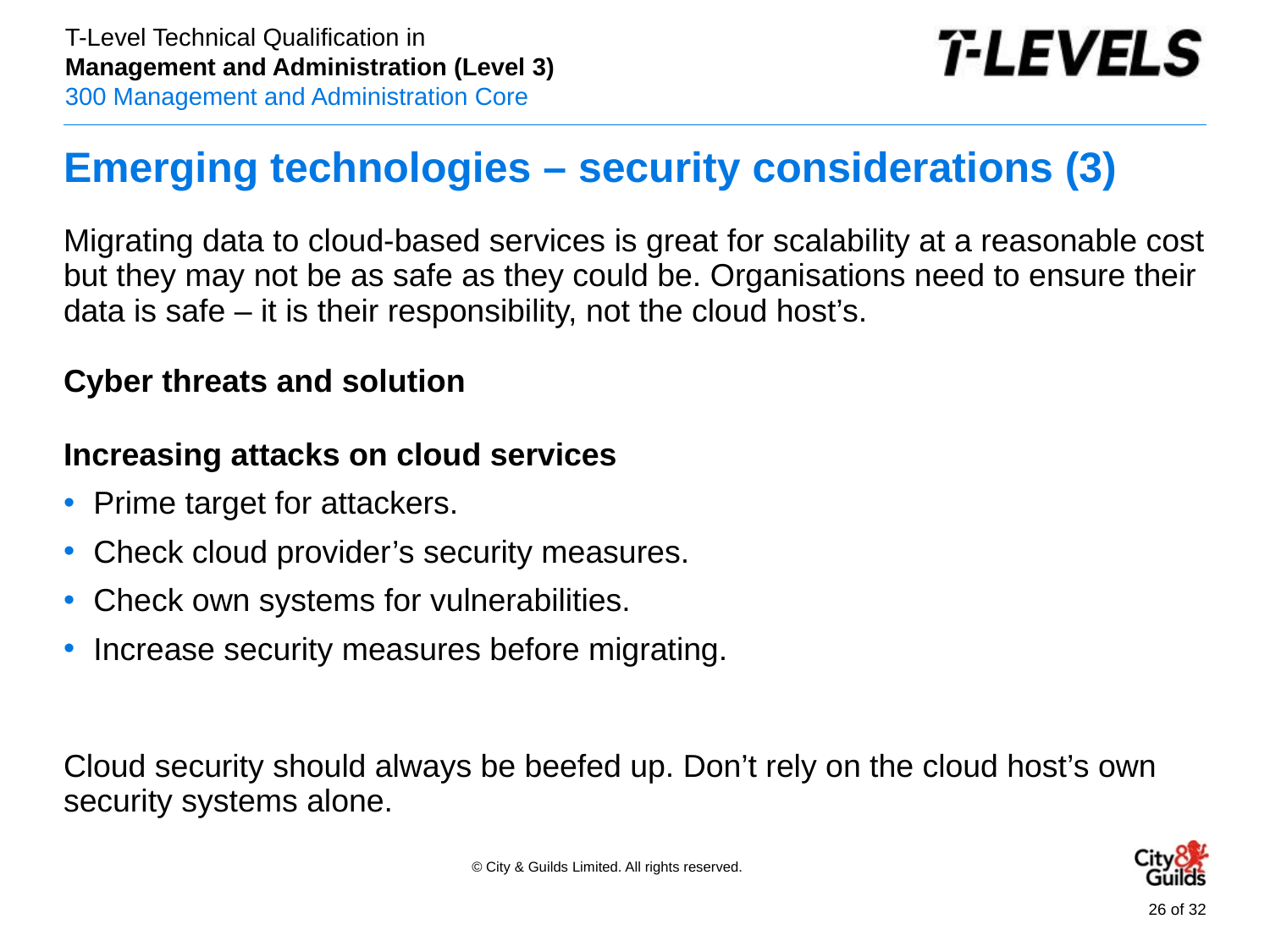

# Emerging technologies – security considerations (3)
Migrating data to cloud-based services is great for scalability at a reasonable cost but they may not be as safe as they could be. Organisations need to ensure their data is safe – it is their responsibility, not the cloud host’s.

Cyber threats and solution

Increasing attacks on cloud services
Prime target for attackers.
Check cloud provider’s security measures.
Check own systems for vulnerabilities.
Increase security measures before migrating.

Cloud security should always be beefed up. Don’t rely on the cloud host’s own security systems alone.